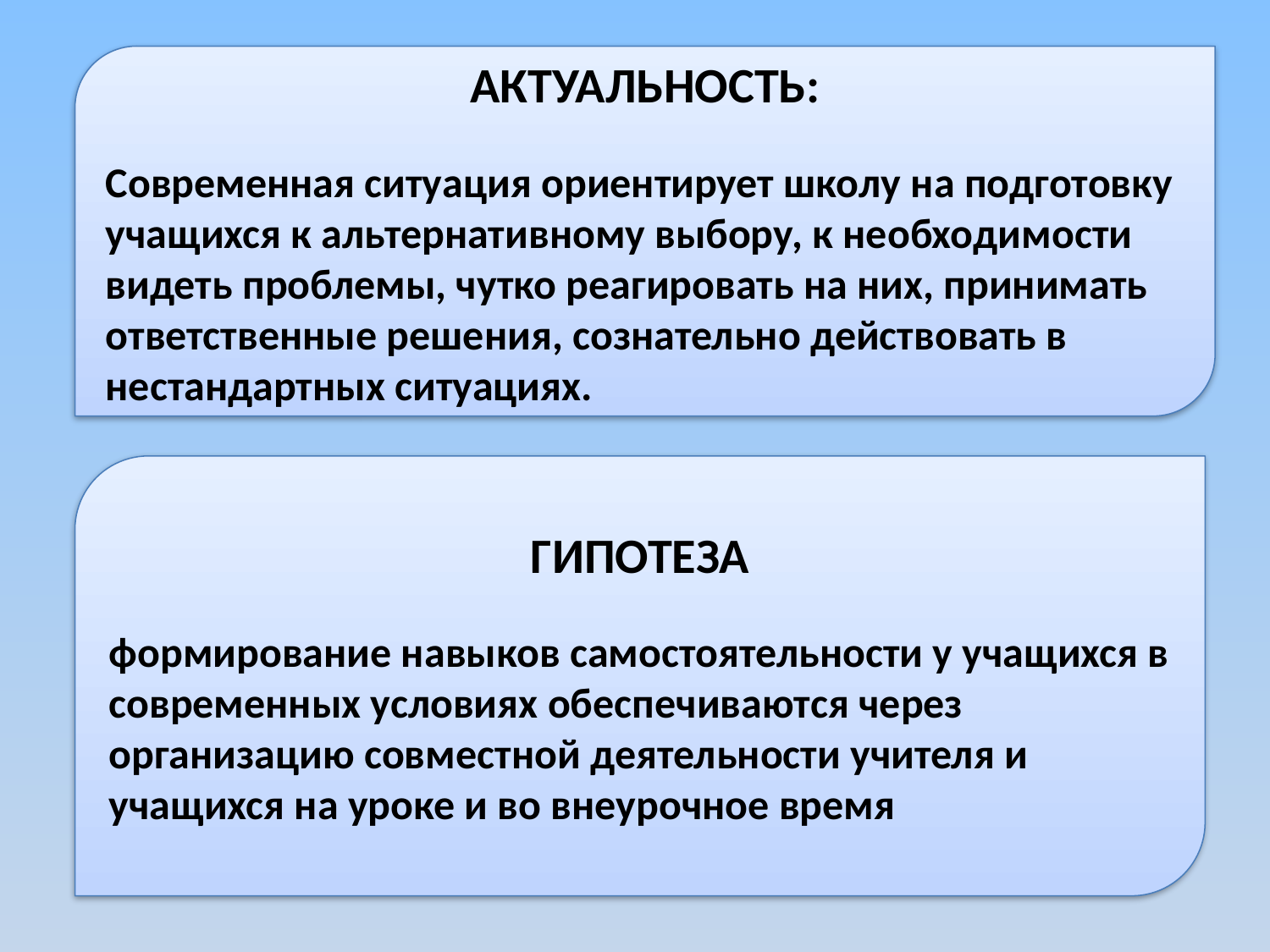

АКТУАЛЬНОСТЬ:

Современная ситуация ориентирует школу на подготовку учащихся к альтернативному выбору, к необходимости видеть проблемы, чутко реагировать на них, принимать ответственные решения, сознательно действовать в нестандартных ситуациях.
ГИПОТЕЗА

формирование навыков самостоятельности у учащихся в современных условиях обеспечиваются через организацию совместной деятельности учителя и учащихся на уроке и во внеурочное время